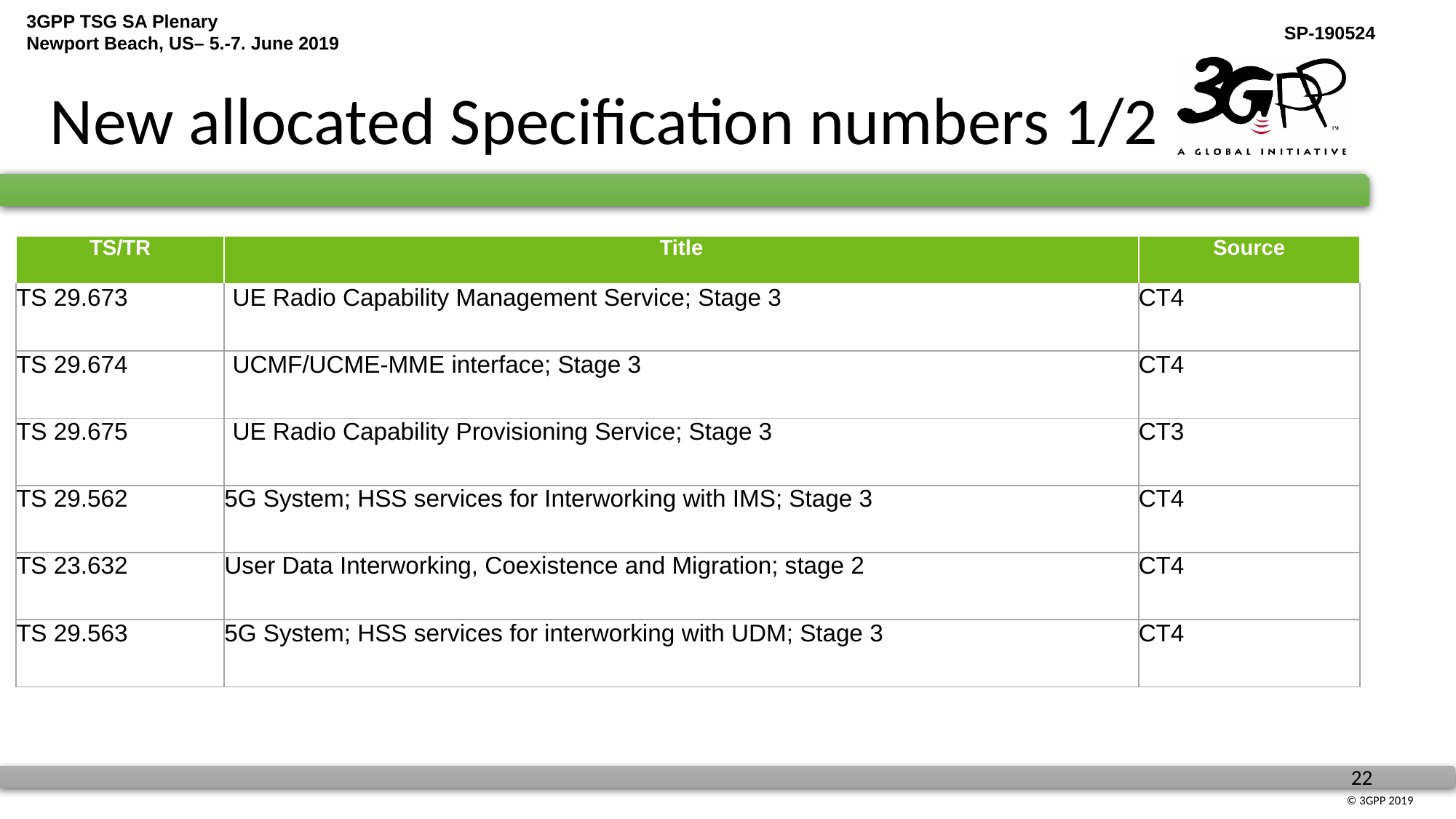

# New allocated Specification numbers 1/2
| TS/TR | Title | Source |
| --- | --- | --- |
| TS 29.673 | UE Radio Capability Management Service; Stage 3 | CT4 |
| TS 29.674 | UCMF/UCME-MME interface; Stage 3 | CT4 |
| TS 29.675 | UE Radio Capability Provisioning Service; Stage 3 | CT3 |
| TS 29.562 | 5G System; HSS services for Interworking with IMS; Stage 3 | CT4 |
| TS 23.632 | User Data Interworking, Coexistence and Migration; stage 2 | CT4 |
| TS 29.563 | 5G System; HSS services for interworking with UDM; Stage 3 | CT4 |